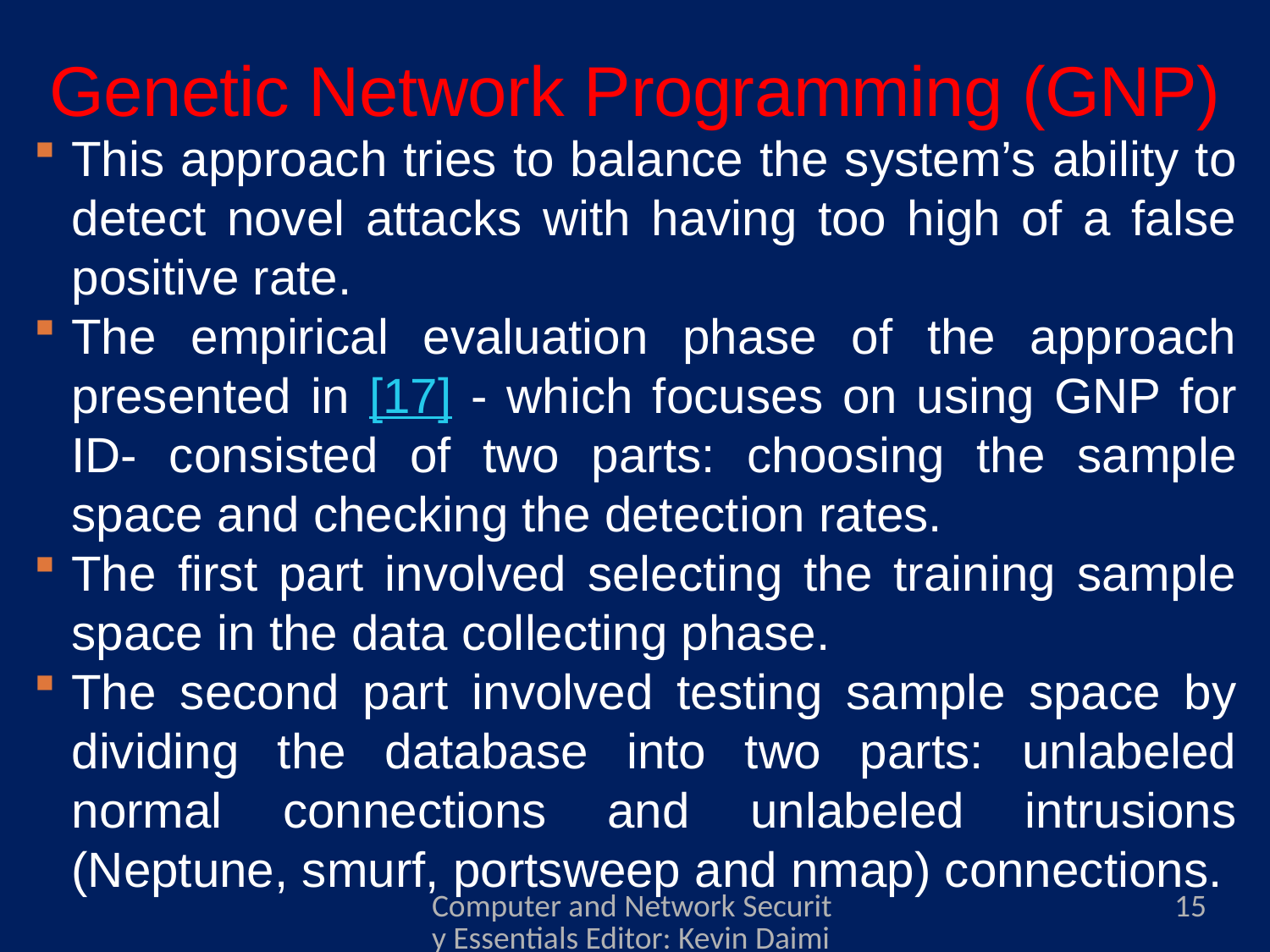

# Genetic Network Programming (GNP)
This approach tries to balance the system’s ability to detect novel attacks with having too high of a false positive rate.
The empirical evaluation phase of the approach presented in [17] - which focuses on using GNP for ID- consisted of two parts: choosing the sample space and checking the detection rates.
The first part involved selecting the training sample space in the data collecting phase.
The second part involved testing sample space by dividing the database into two parts: unlabeled normal connections and unlabeled intrusions (Neptune, smurf, portsweep and nmap) connections.
Computer and Network Security Essentials Editor: Kevin Daimi Associate Editors: Guillermo Francia, Levent Ertaul, Luis H. Encinas, Eman El-Sheikh Published by Springer
15